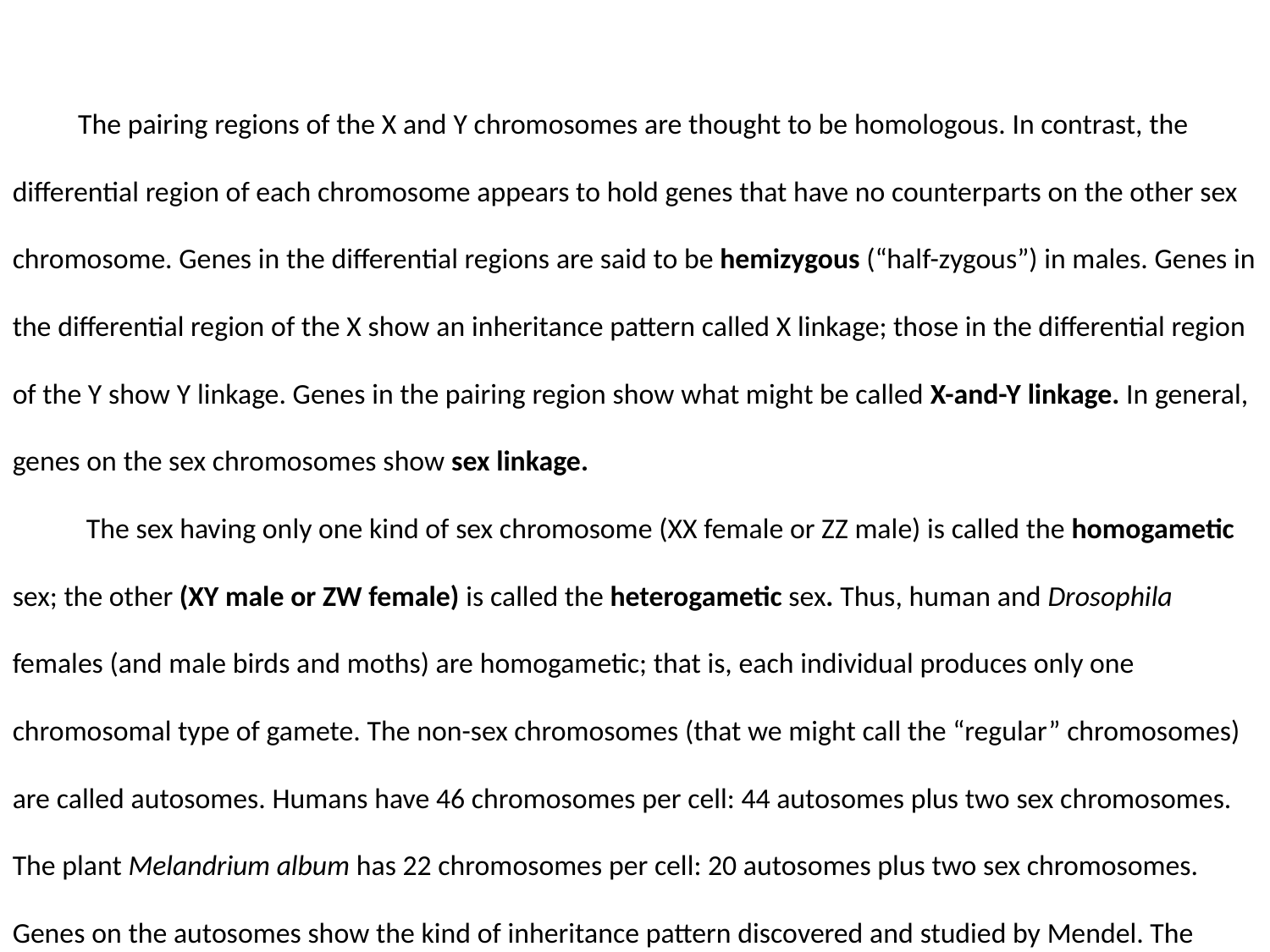

The pairing regions of the X and Y chromosomes are thought to be homologous. In contrast, the differential region of each chromosome appears to hold genes that have no counterparts on the other sex chromosome. Genes in the differential regions are said to be hemizygous (“half-zygous”) in males. Genes in the differential region of the X show an inheritance pattern called X linkage; those in the differential region of the Y show Y linkage. Genes in the pairing region show what might be called X-and-Y linkage. In general, genes on the sex chromosomes show sex linkage.
       The sex having only one kind of sex chromosome (XX female or ZZ male) is called the homogametic sex; the other (XY male or ZW female) is called the heterogametic sex. Thus, human and Drosophila females (and male birds and moths) are homogametic; that is, each individual produces only one chromosomal type of gamete. The non-sex chromosomes (that we might call the “regular” chromosomes) are called autosomes. Humans have 46 chromosomes per cell: 44 autosomes plus two sex chromosomes. The plant Melandrium album has 22 chromosomes per cell: 20 autosomes plus two sex chromosomes.
Genes on the autosomes show the kind of inheritance pattern discovered and studied by Mendel. The genes on the differential regions of the sex chromosomes show their own typical patterns of inheritance as follows.